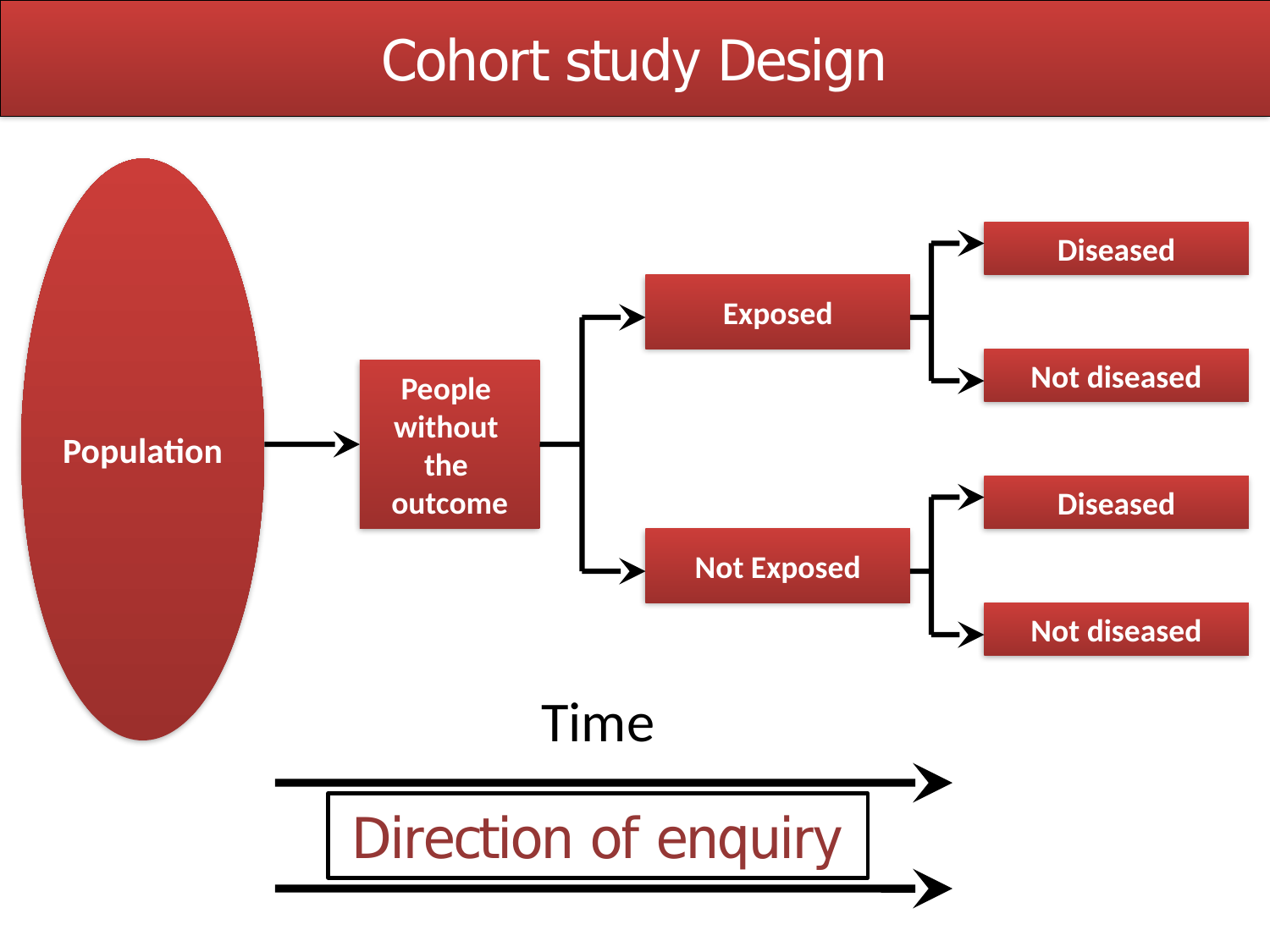

Cohort study Design
Population
Diseased

Exposed

Not diseased
People
without
the
outcome

Diseased

Not Exposed
Not diseased
# Time

Direction of enquiry